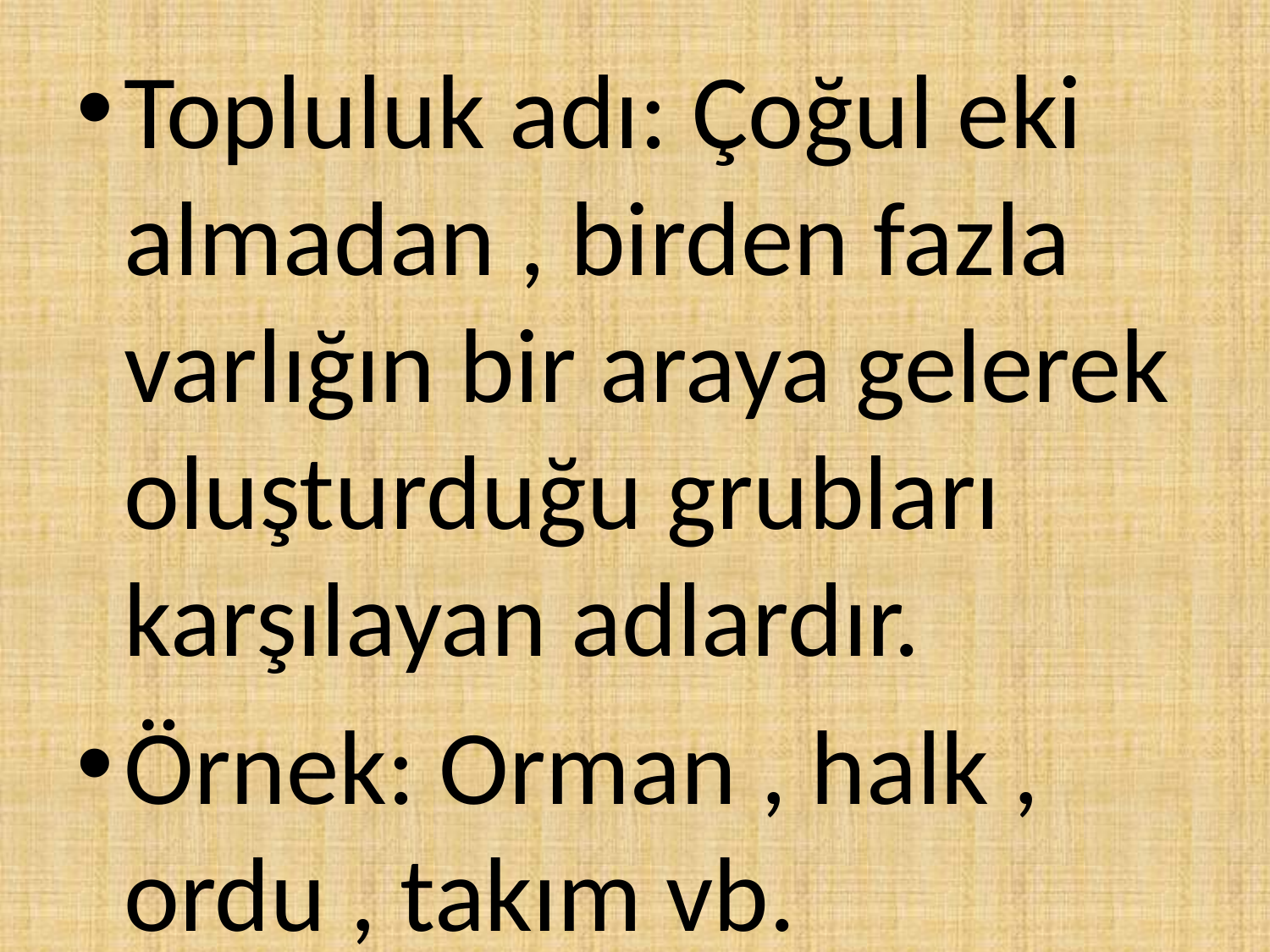

Topluluk adı: Çoğul eki almadan , birden fazla varlığın bir araya gelerek oluşturduğu grubları karşılayan adlardır.
Örnek: Orman , halk , ordu , takım vb.